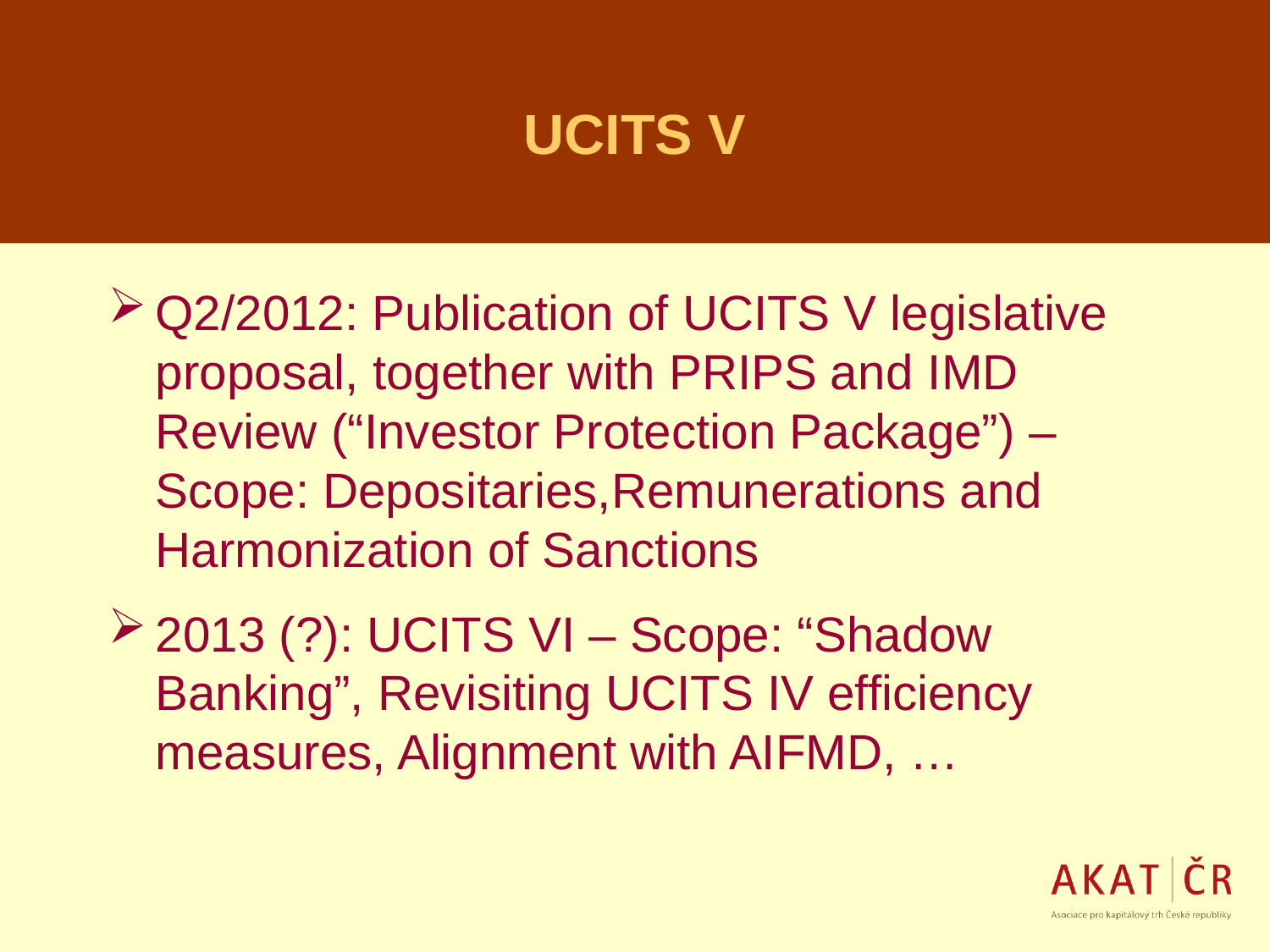

# UCITS V
Q2/2012: Publication of UCITS V legislative proposal, together with PRIPS and IMD Review (“Investor Protection Package”) – Scope: Depositaries,Remunerations and Harmonization of Sanctions
2013 (?): UCITS VI – Scope: “Shadow Banking”, Revisiting UCITS IV efficiency measures, Alignment with AIFMD, …